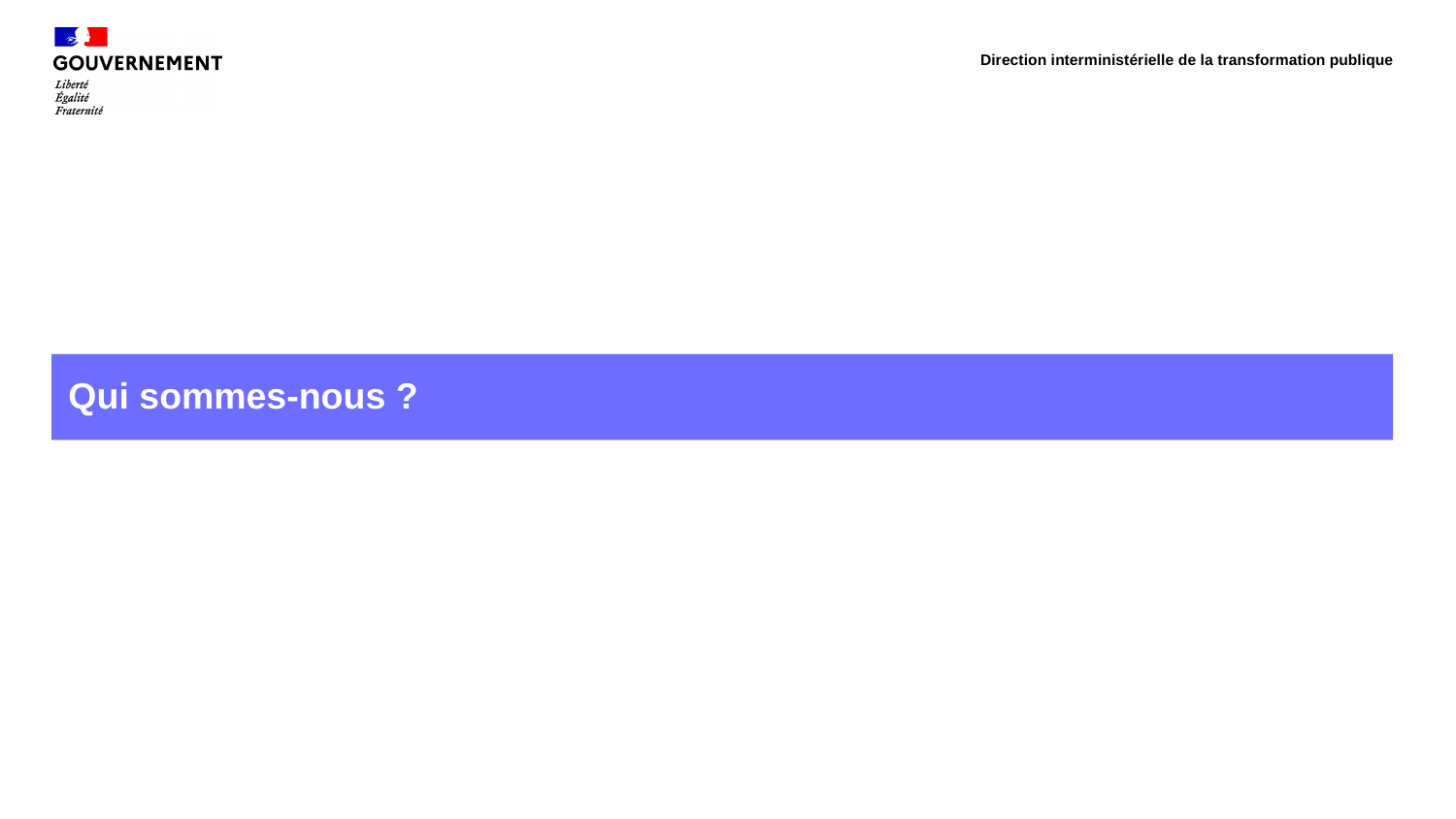

Direction interministérielle de la transformation publique
# Qui sommes-nous ?